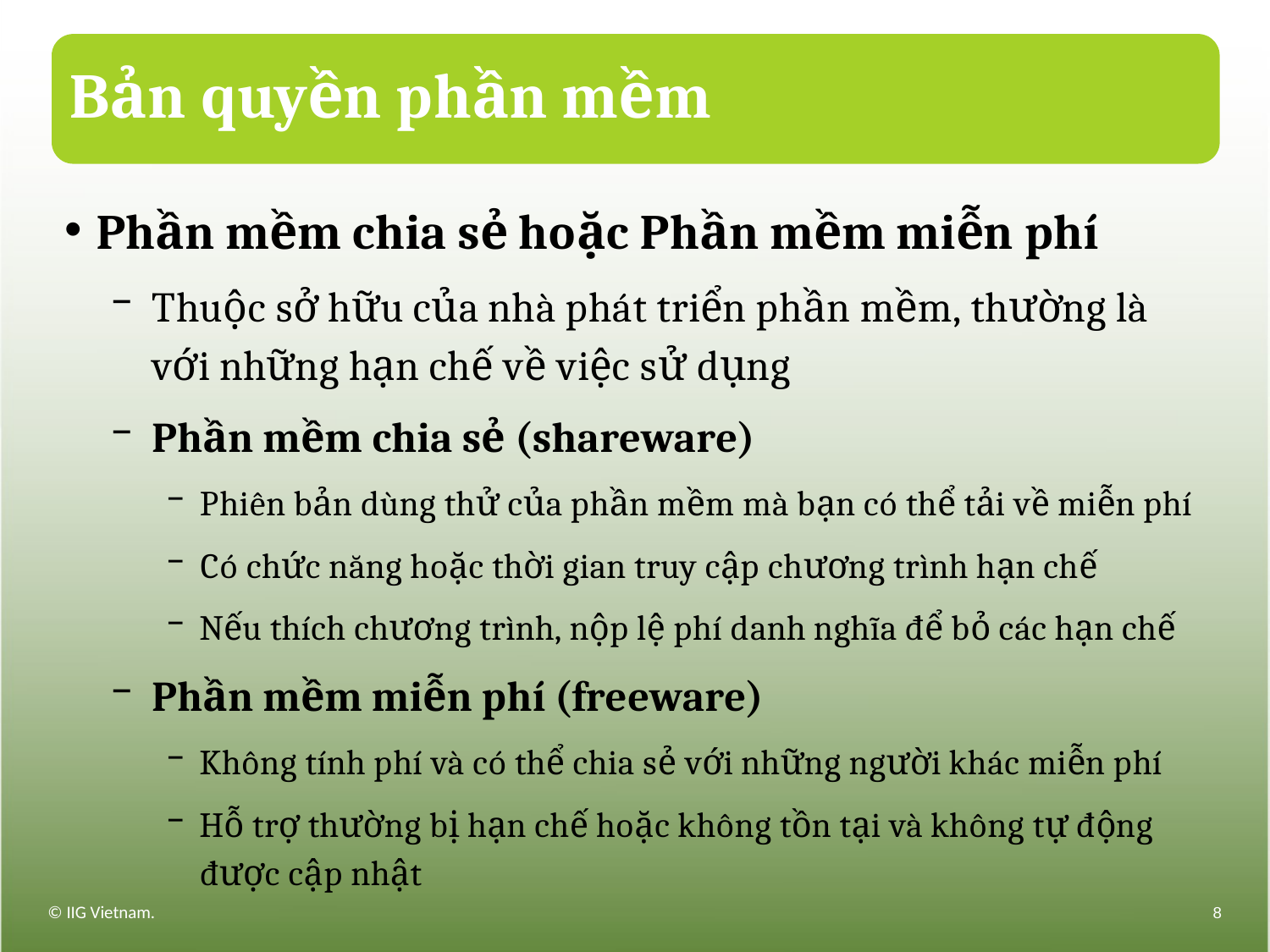

# Bản quyền phần mềm
Phần mềm chia sẻ hoặc Phần mềm miễn phí
Thuộc sở hữu của nhà phát triển phần mềm, thường là với những hạn chế về việc sử dụng
Phần mềm chia sẻ (shareware)
Phiên bản dùng thử của phần mềm mà bạn có thể tải về miễn phí
Có chức năng hoặc thời gian truy cập chương trình hạn chế
Nếu thích chương trình, nộp lệ phí danh nghĩa để bỏ các hạn chế
Phần mềm miễn phí (freeware)
Không tính phí và có thể chia sẻ với những người khác miễn phí
Hỗ trợ thường bị hạn chế hoặc không tồn tại và không tự động được cập nhật
© IIG Vietnam.
8